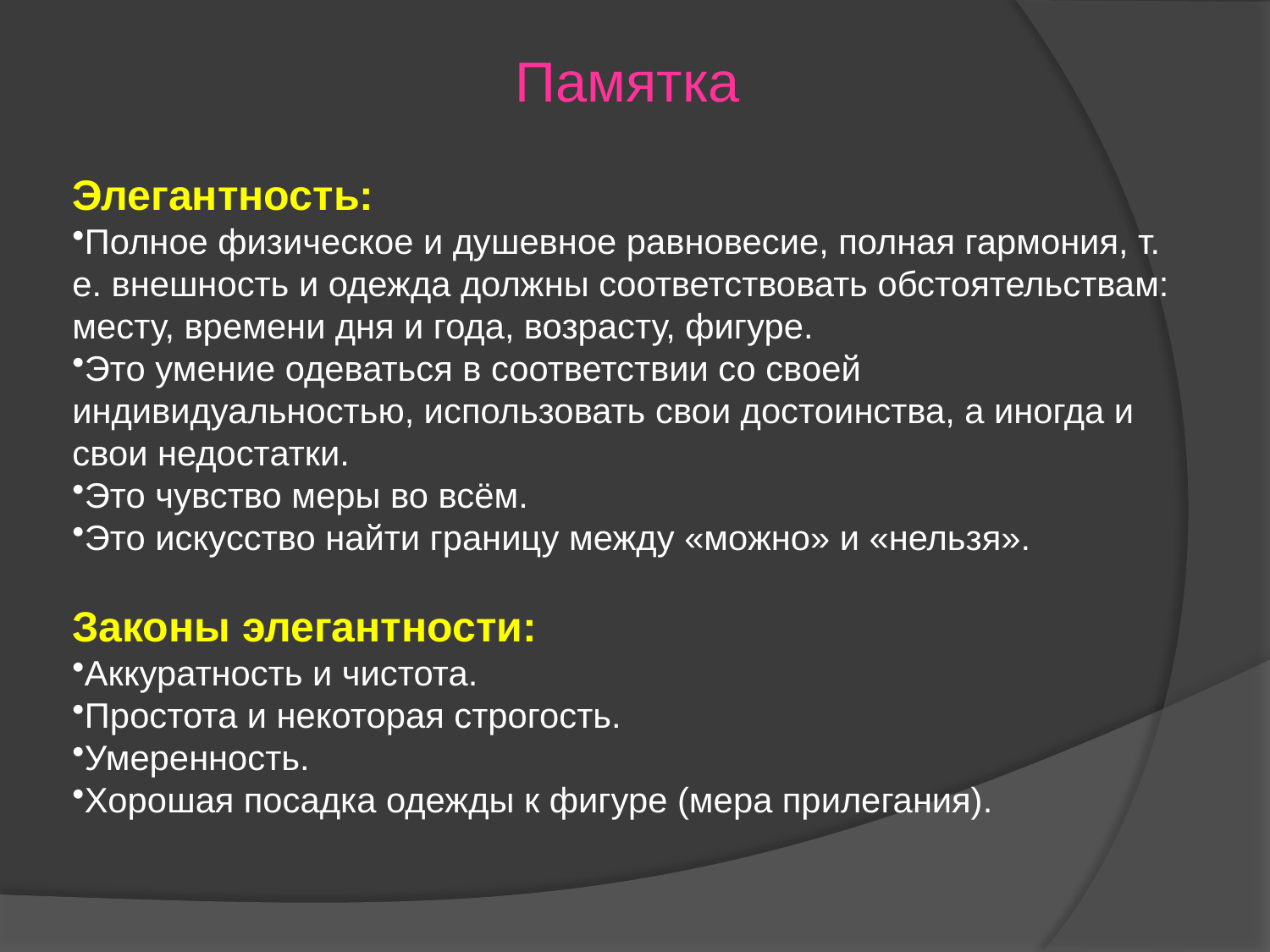

# Памятка
Элегантность:
Полное физическое и душевное равновесие, полная гармония, т. е. внешность и одежда должны соответствовать обстоятельствам: месту, времени дня и года, возрасту, фигуре.
Это умение одеваться в соответствии со своей индивидуальностью, использовать свои достоинства, а иногда и свои недостатки.
Это чувство меры во всём.
Это искусство найти границу между «можно» и «нельзя».

Законы элегантности:
Аккуратность и чистота.
Простота и некоторая строгость.
Умеренность.
Хорошая посадка одежды к фигуре (мера прилегания).